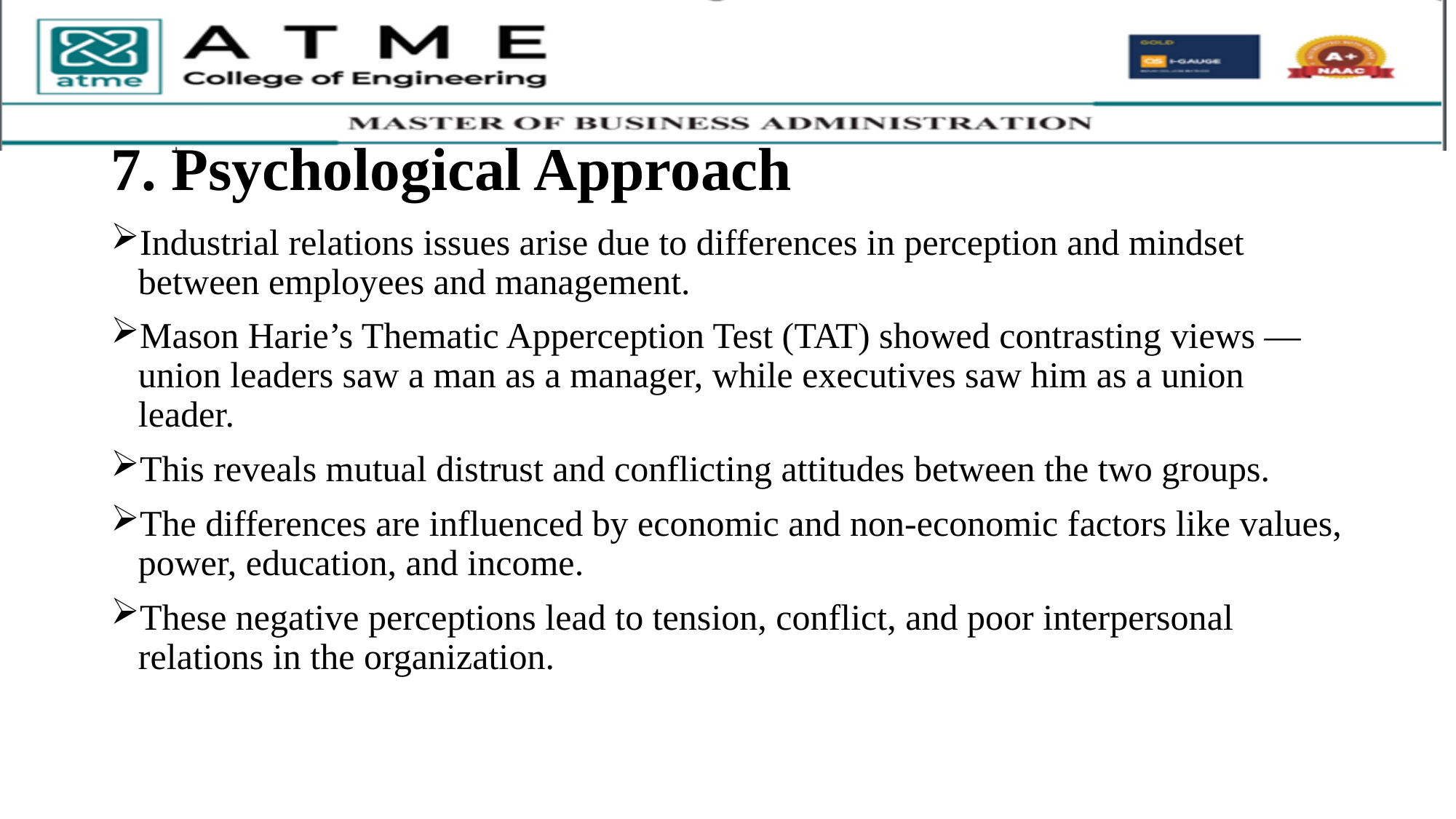

# 7. Psychological Approach
Industrial relations issues arise due to differences in perception and mindset between employees and management.
Mason Harie’s Thematic Apperception Test (TAT) showed contrasting views — union leaders saw a man as a manager, while executives saw him as a union leader.
This reveals mutual distrust and conflicting attitudes between the two groups.
The differences are influenced by economic and non-economic factors like values, power, education, and income.
These negative perceptions lead to tension, conflict, and poor interpersonal relations in the organization.